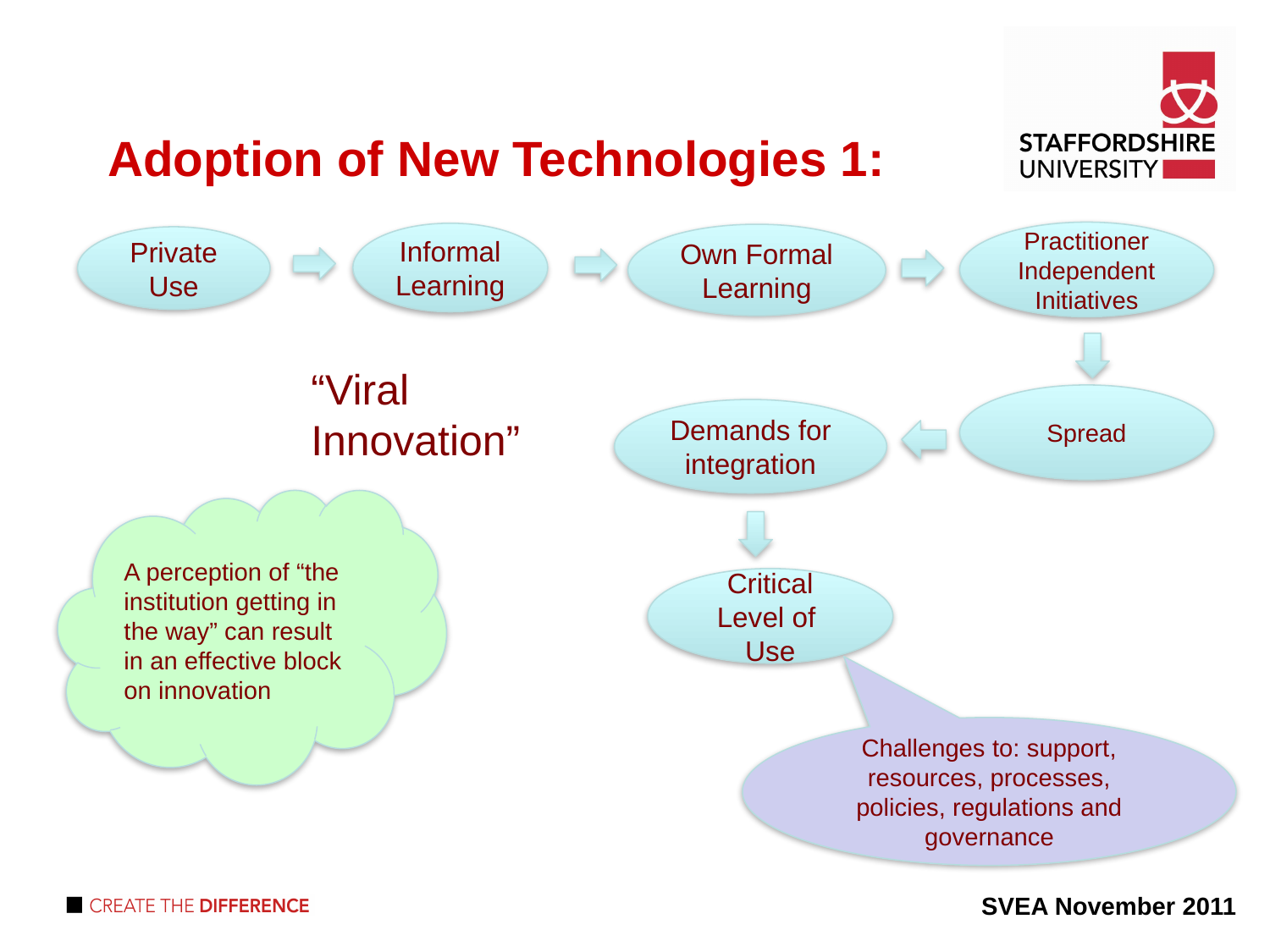

Adoption of New Technologies 1:
Practitioner Independent Initiatives
Informal Learning
Own Formal Learning
Private Use

“Viral Innovation”
Spread
Demands for integration

A perception of “the institution getting in the way” can result in an effective block on innovation

Critical Level of  Use
Challenges to: support, resources, processes, policies, regulations and governance
SVEA November 2011